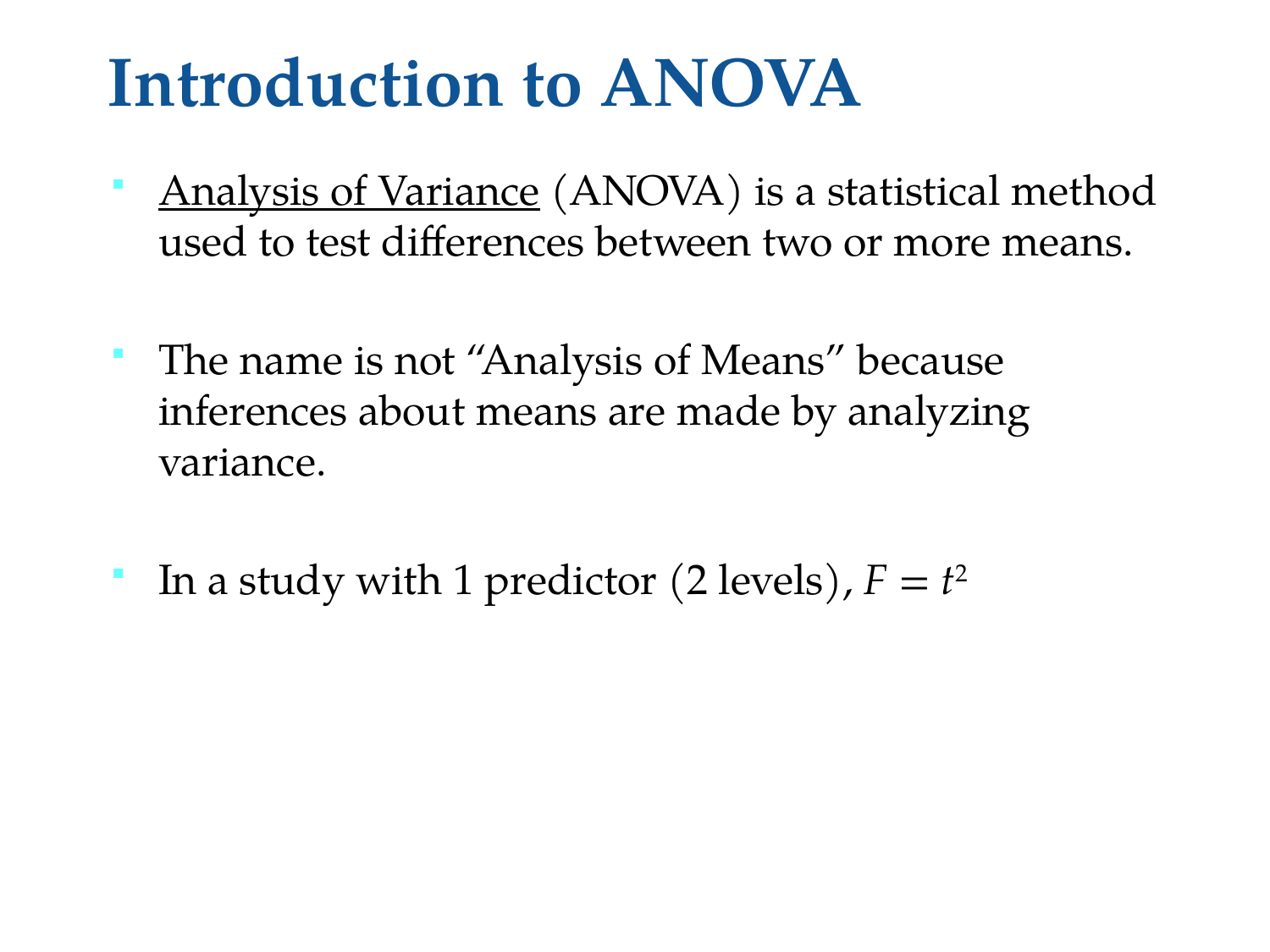

Introduction to ANOVA
Analysis of Variance (ANOVA) is a statistical method used to test differences between two or more means.

The name is not “Analysis of Means” because inferences about means are made by analyzing variance.

In a study with 1 predictor (2 levels), F = t2